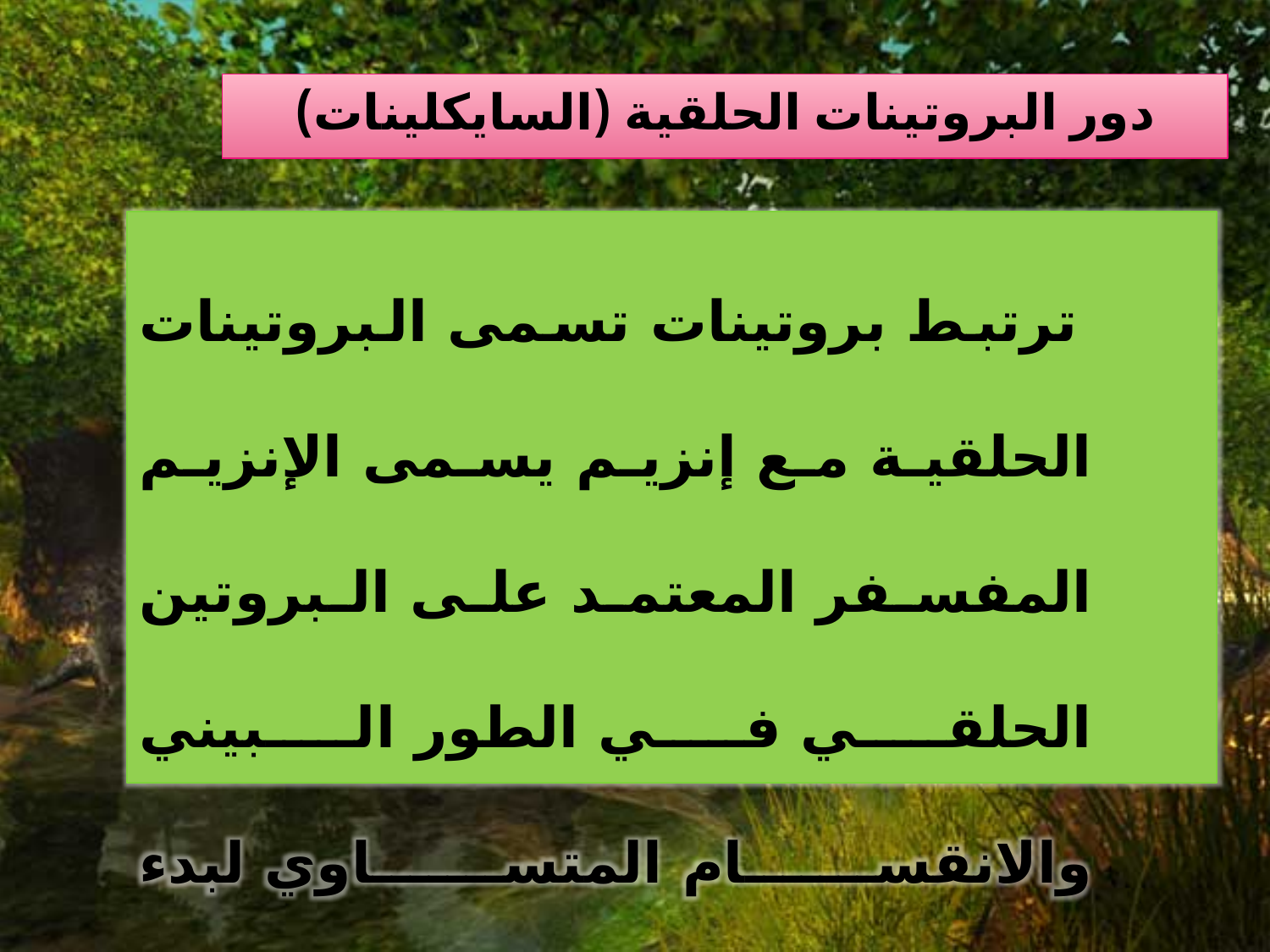

# دور البروتينات الحلقية (السايكلينات)
      ترتبط بروتينات تسمى البروتينات الحلقية مع إنزيم يسمى الإنزيم المفسفر المعتمد على البروتين الحلقي في الطور البيني والانقسام المتساوي لبدء النشاطات المختلفة التي تحدث في دورة الخلية.